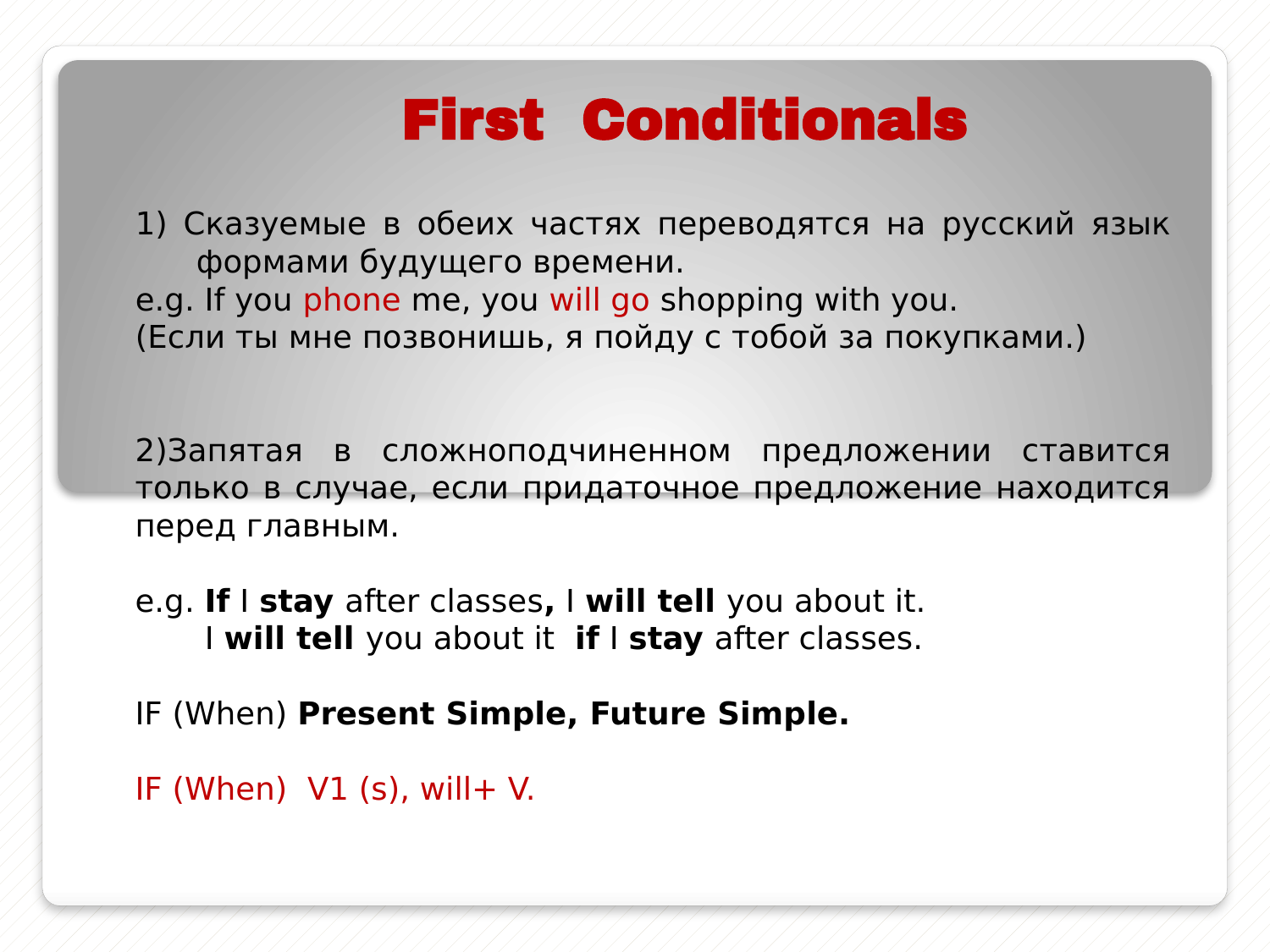

First  Conditionals
#

1) Сказуемые в обеих частях переводятся на русский язык формами будущего времени.
e.g. If you phone me, you will go shopping with you.
(Если ты мне позвонишь, я пойду с тобой за покупками.)

2)Запятая в сложноподчиненном предложении ставится только в случае, если придаточное предложение находится перед главным.

e.g. If I stay after classes, I will tell you about it.
       I will tell you about it  if I stay after classes.

IF (When) Present Simple, Future Simple.

IF (When)  V1 (s), will+ V.